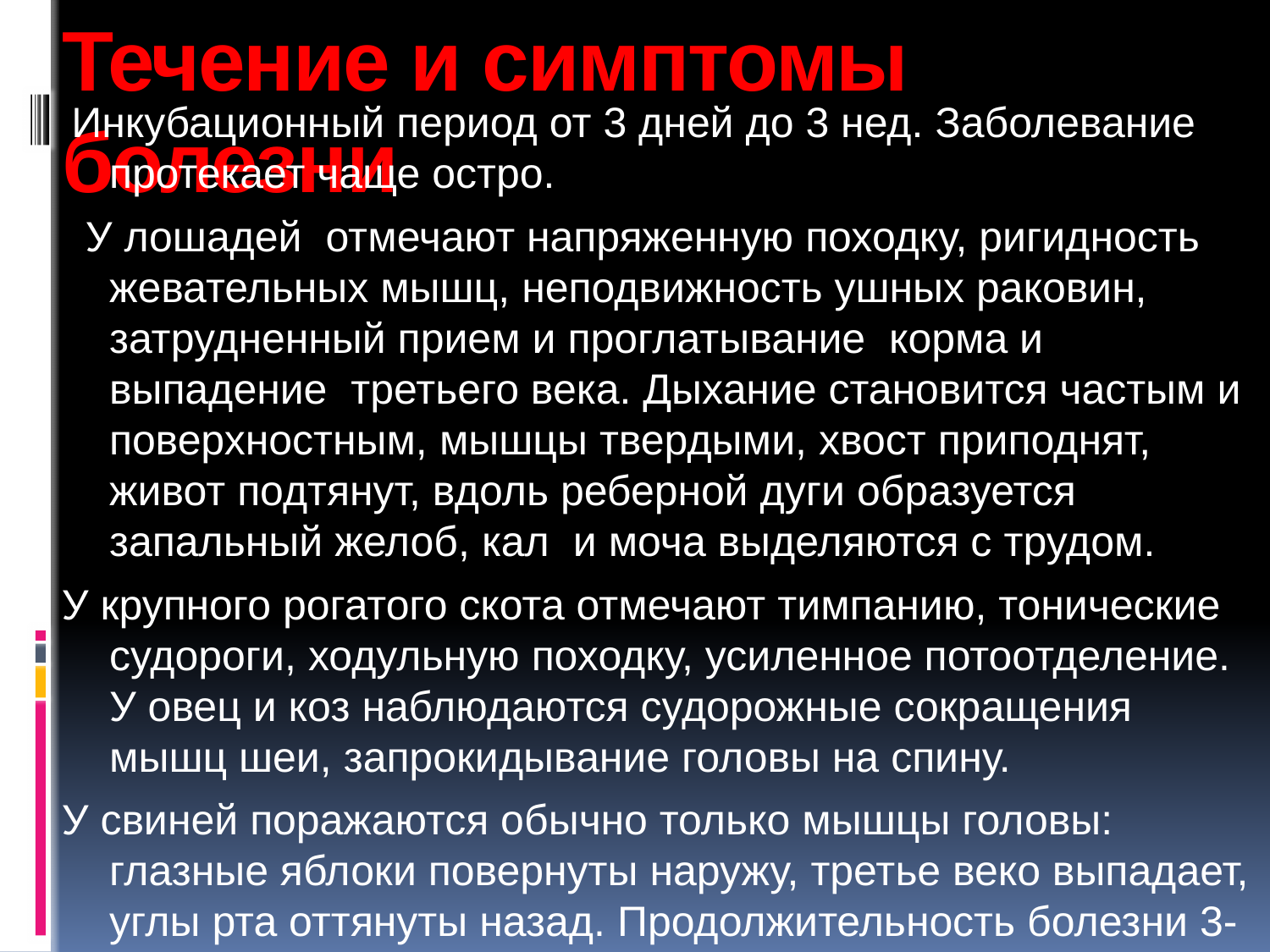

# Течение и симптомы болезни
 Инкубационный период от 3 дней до 3 нед. Заболевание протекает чаще остро.
  У лошадей  отмечают напряженную походку, ригидность жевательных мышц, неподвижность ушных раковин, затрудненный прием и проглатывание  корма и выпадение  третьего века. Дыхание становится частым и поверхностным, мышцы твердыми, хвост приподнят, живот подтянут, вдоль реберной дуги образуется запальный желоб, кал  и моча выделяются с трудом.
У крупного рогатого скота отмечают тимпанию, тонические судороги, ходульную походку, усиленное потоотделение. У овец и коз наблюдаются судорожные сокращения мышц шеи, запрокидывание головы на спину.
У свиней поражаются обычно только мышцы головы: глазные яблоки повернуты наружу, третье веко выпадает, углы рта оттянуты назад. Продолжительность болезни 3-6 дней. Температура нормальная, но перед смертью повышается до 42-43 °С. Летальность от 45 до 100 %.